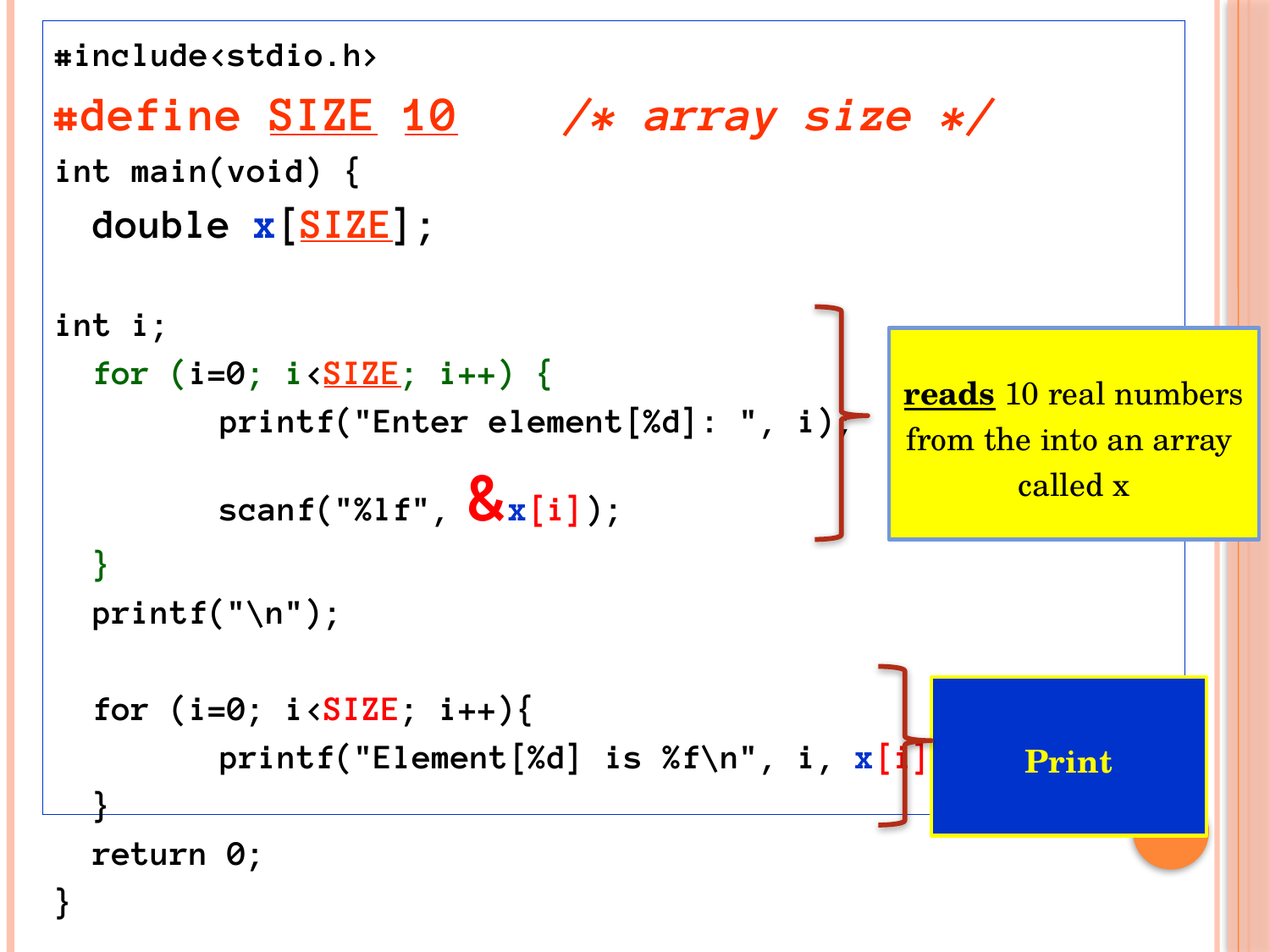

#include<stdio.h>
#define SIZE 10    /* array size */
int main(void) {
	double x[SIZE];

int i;
	for (i=0; i<SIZE; i++) {
		printf("Enter element[%d]: ", i);
		scanf("%lf", &x[i]);
	}
	printf("\n");

	for (i=0; i<SIZE; i++){
		printf("Element[%d] is %f\n", i, x[i]);
	}
	return 0;
}

reads 10 real numbers from the into an array  called x

Print